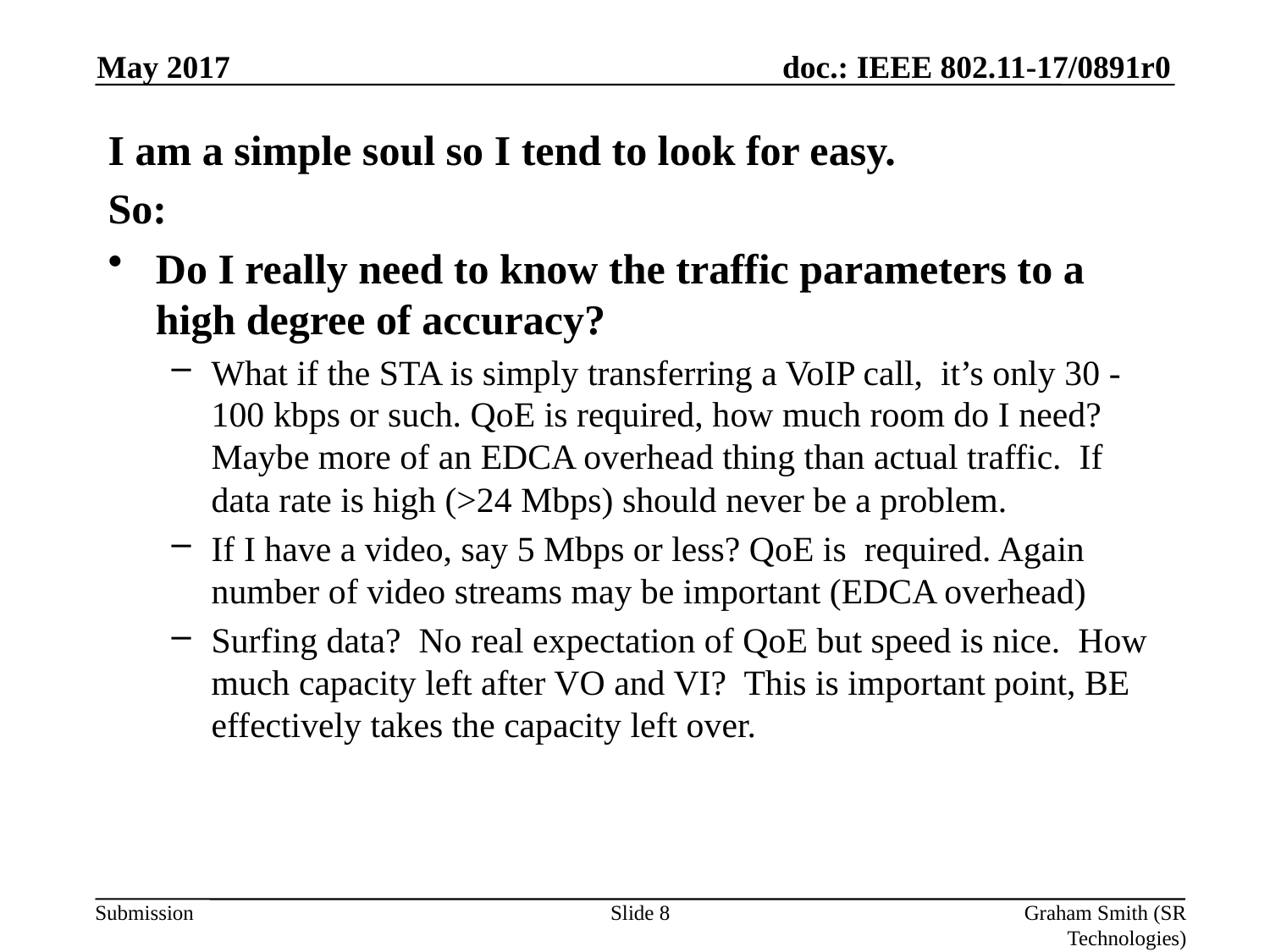

May 2017
I am a simple soul so I tend to look for easy.
So:
Do I really need to know the traffic parameters to a high degree of accuracy?
What if the STA is simply transferring a VoIP call,  it’s only 30 -100 kbps or such. QoE is required, how much room do I need? Maybe more of an EDCA overhead thing than actual traffic.  If data rate is high (>24 Mbps) should never be a problem.
If I have a video, say 5 Mbps or less? QoE is  required. Again number of video streams may be important (EDCA overhead)
Surfing data?  No real expectation of QoE but speed is nice.  How much capacity left after VO and VI?  This is important point, BE effectively takes the capacity left over.
Slide 8
Graham Smith (SR Technologies)